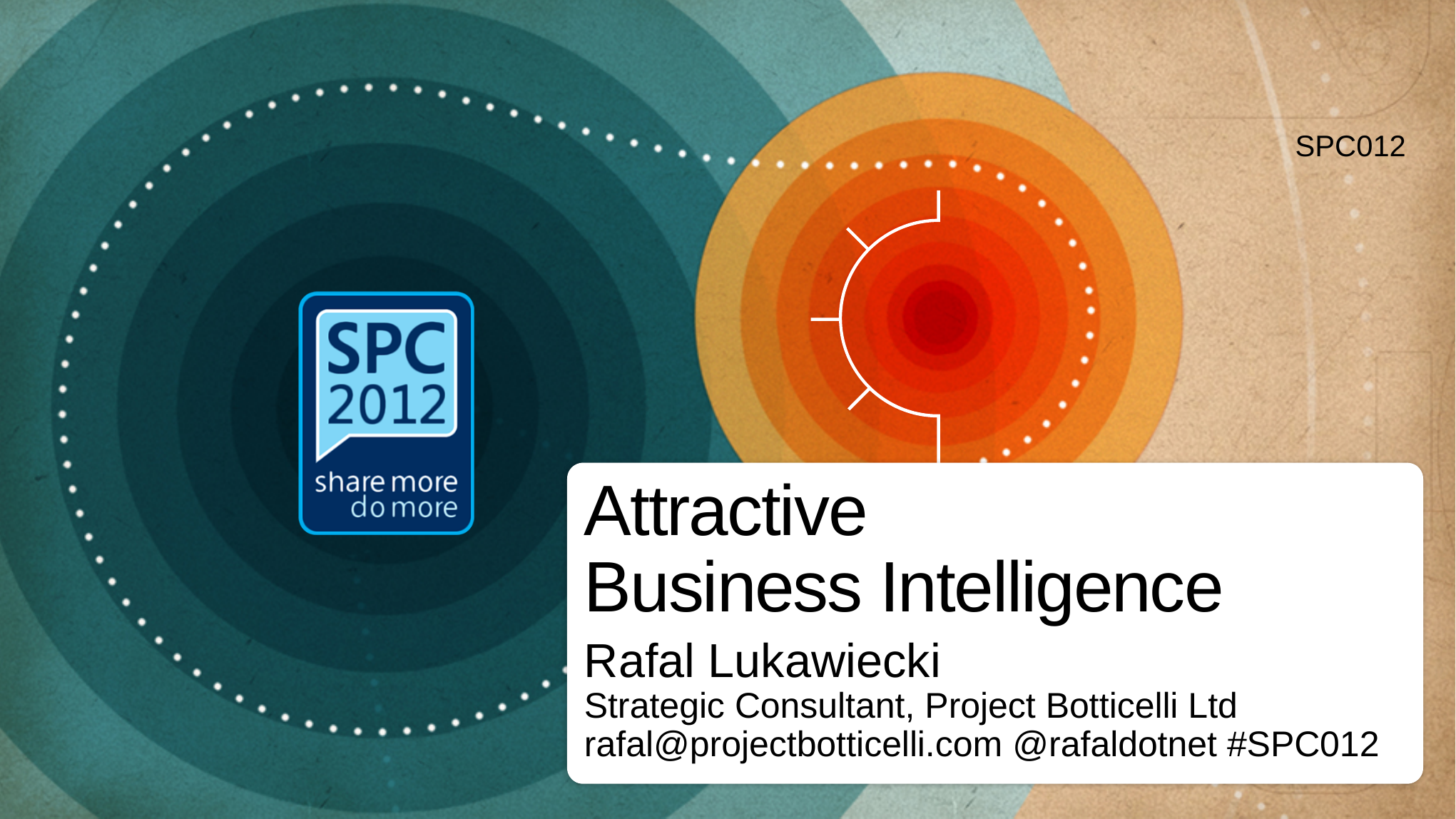

SPC012
# Attractive Business Intelligence
Rafal Lukawiecki
Strategic Consultant, Project Botticelli Ltd
rafal@projectbotticelli.com @rafaldotnet #SPC012